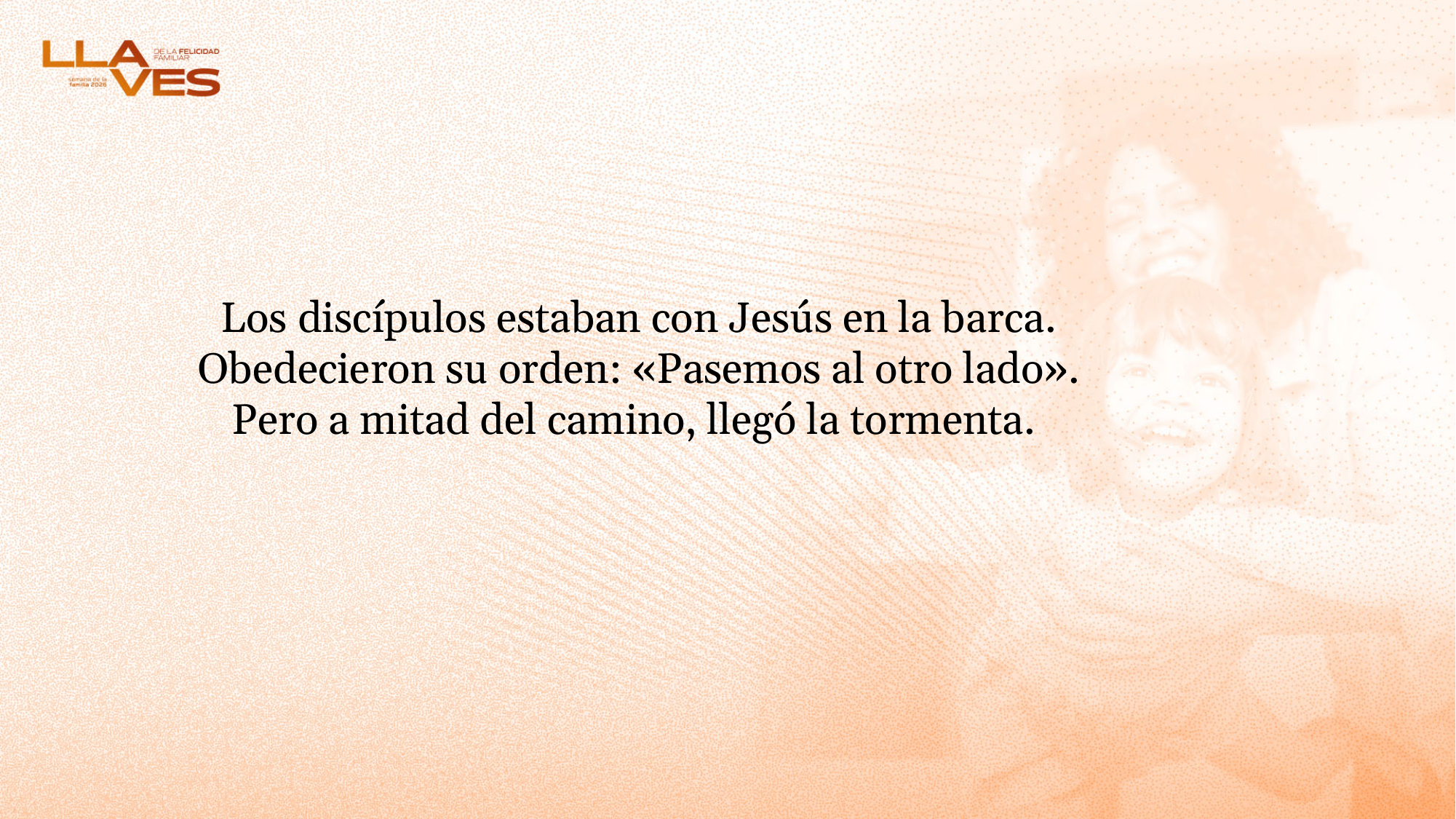

Los discípulos estaban con Jesús en la barca. Obedecieron su orden: «Pasemos al otro lado». Pero a mitad del camino, llegó la tormenta.